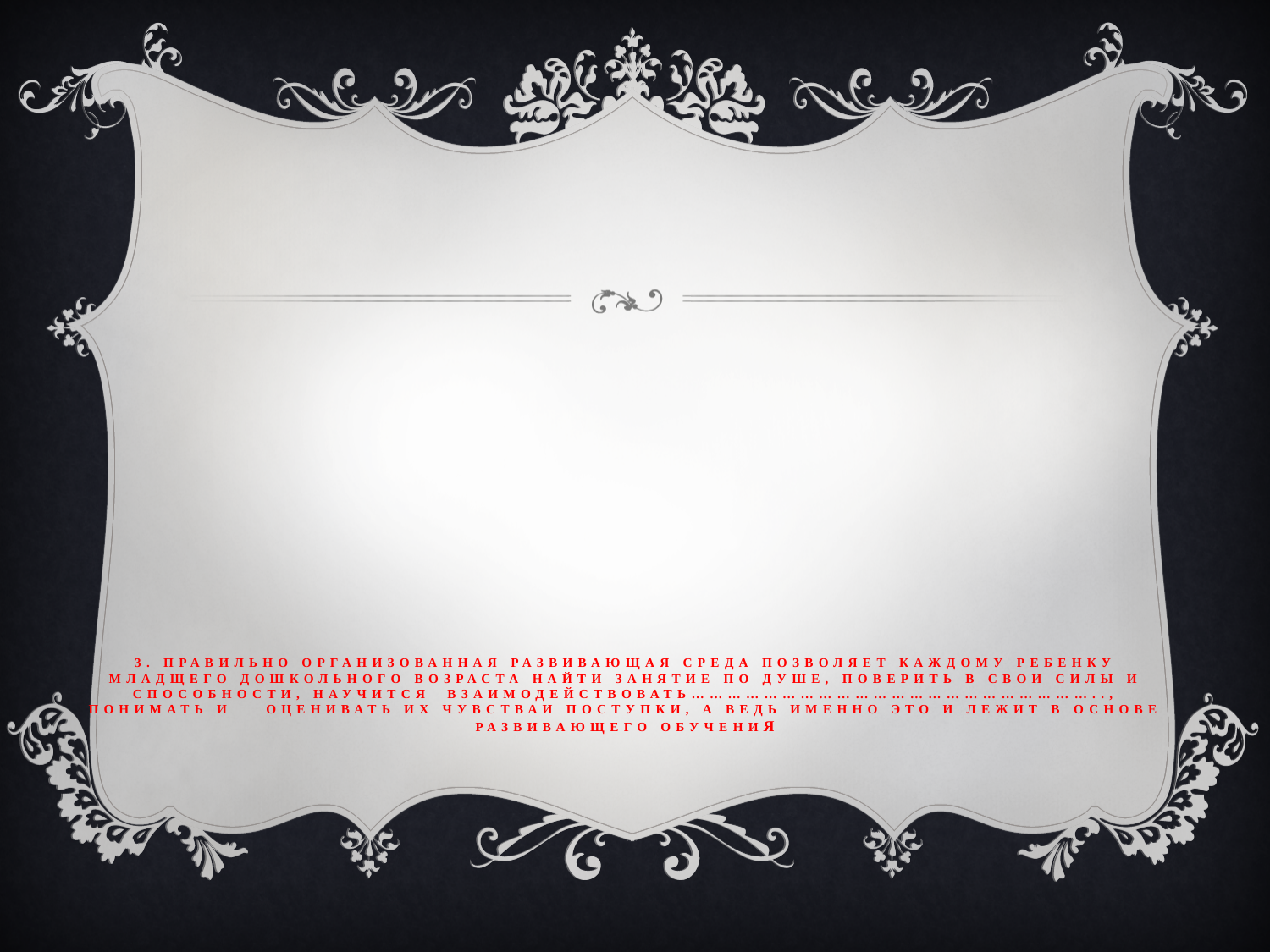

# 3. Правильно организованная развивающая среда позволяет каждому ребенку младщего дошкольного возраста найти занятие по душе, поверить в свои силы и способности, научится  взаимодействовать………………………………………………………….., понимать и    оценивать их чувстваи поступки, а ведь именно это и лежит в основе развивающего обучения